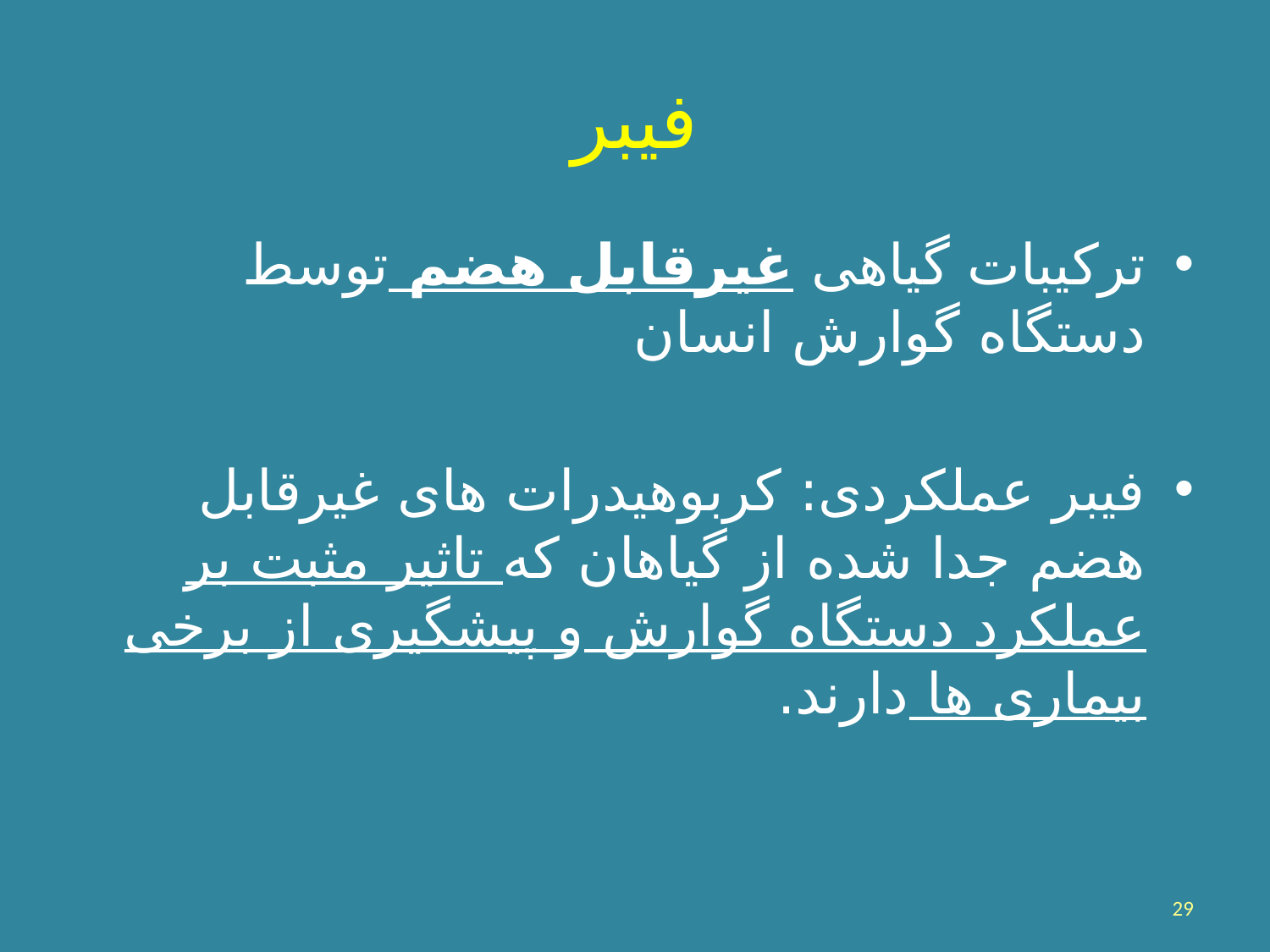

# فیبر
ترکیبات گیاهی غیرقابل هضم توسط دستگاه گوارش انسان

فیبر عملکردی: کربوهیدرات های غیرقابل هضم جدا شده از گیاهان که تاثیر مثبت بر عملکرد دستگاه گوارش و پیشگیری از برخی بیماری ها دارند.

29